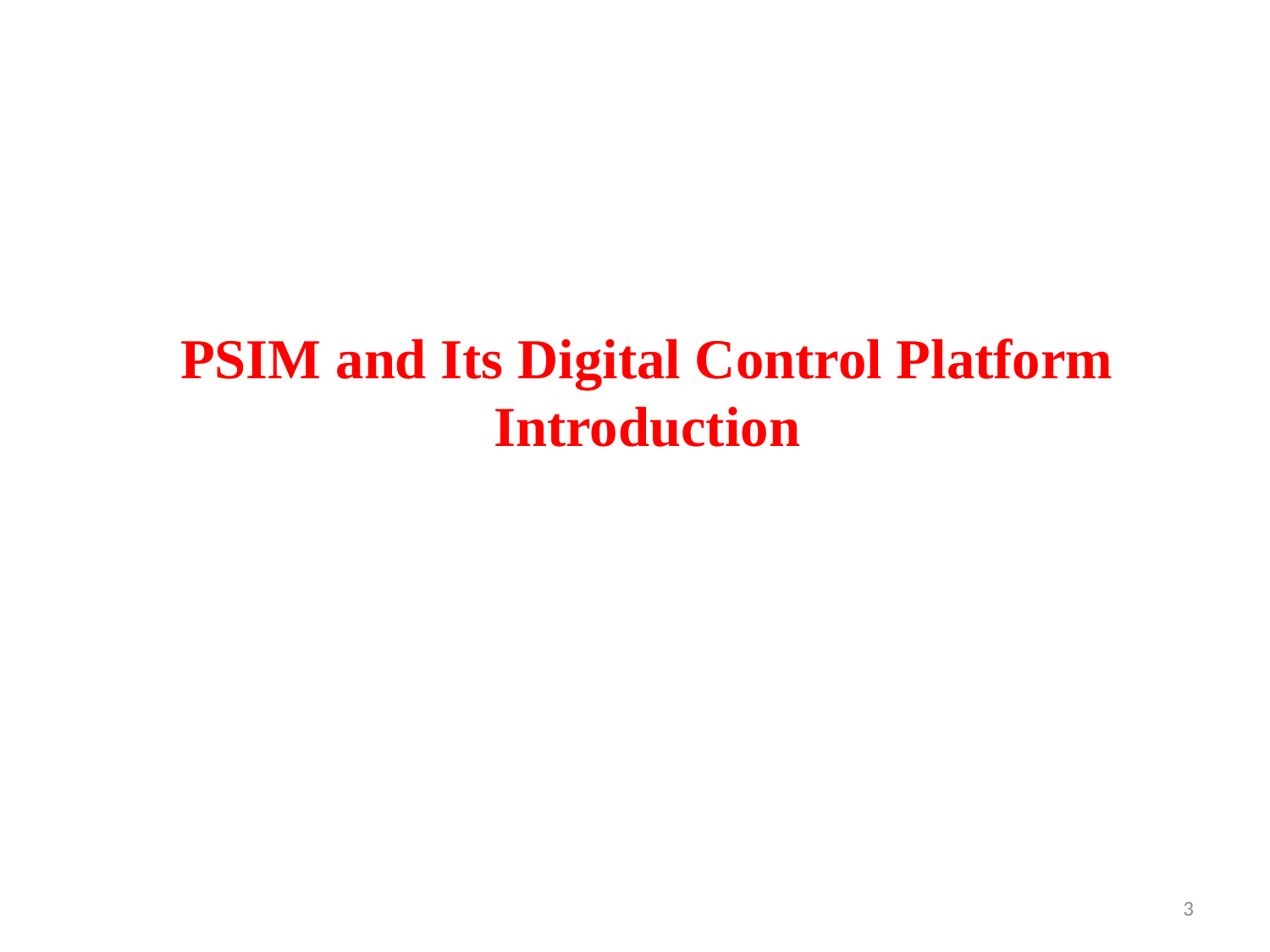

PSIM and Its Digital Control Platform
Introduction
3